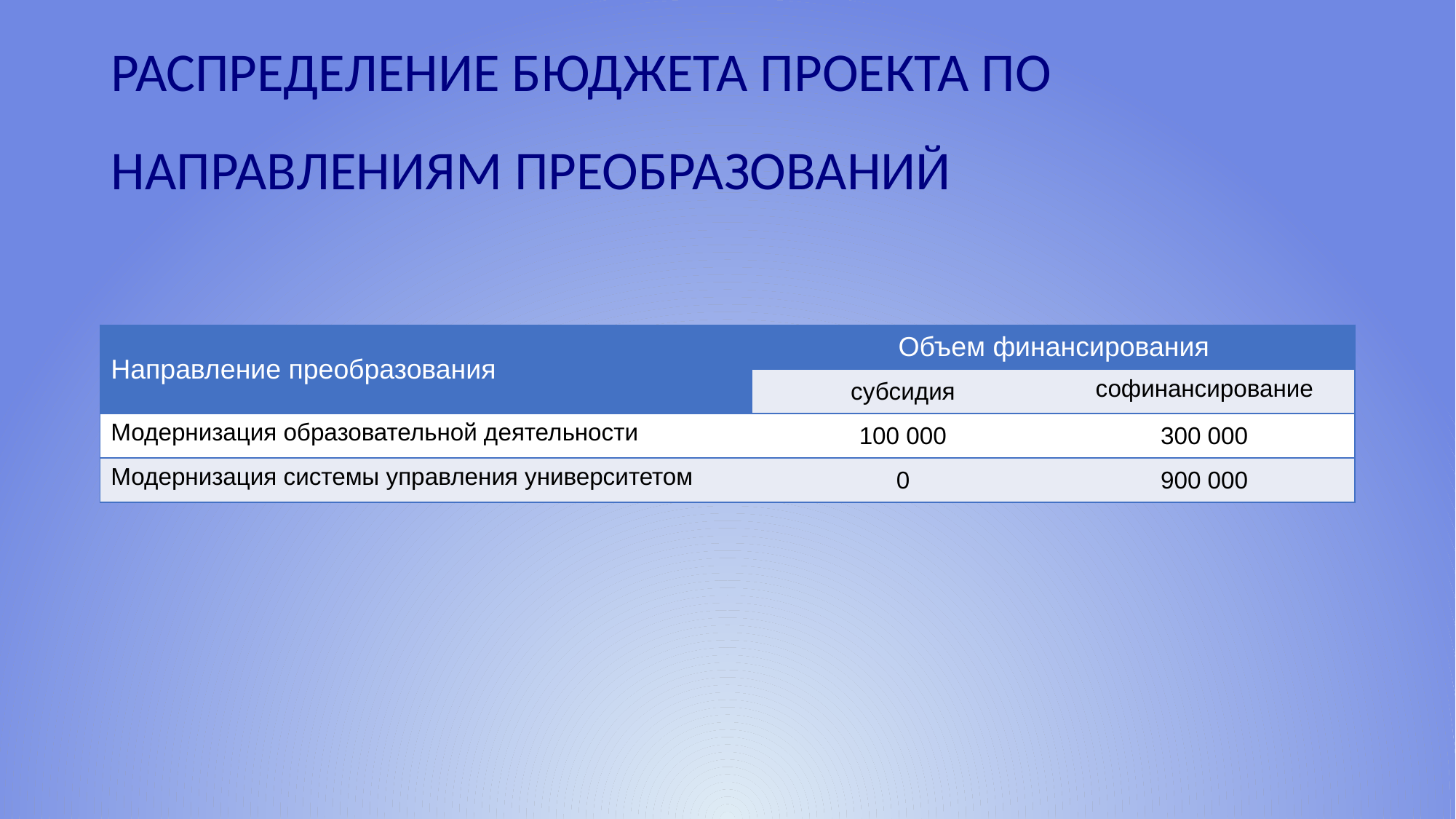

# Распределение бюджета проекта по направлениям преобразований
| Направление преобразования | Объем финансирования |  |
| --- | --- | --- |
|  | субсидия | софинансирование |
| Модернизация образовательной деятельности | 100 000 | 300 000 |
| Модернизация системы управления университетом | 0 | 900 000 |